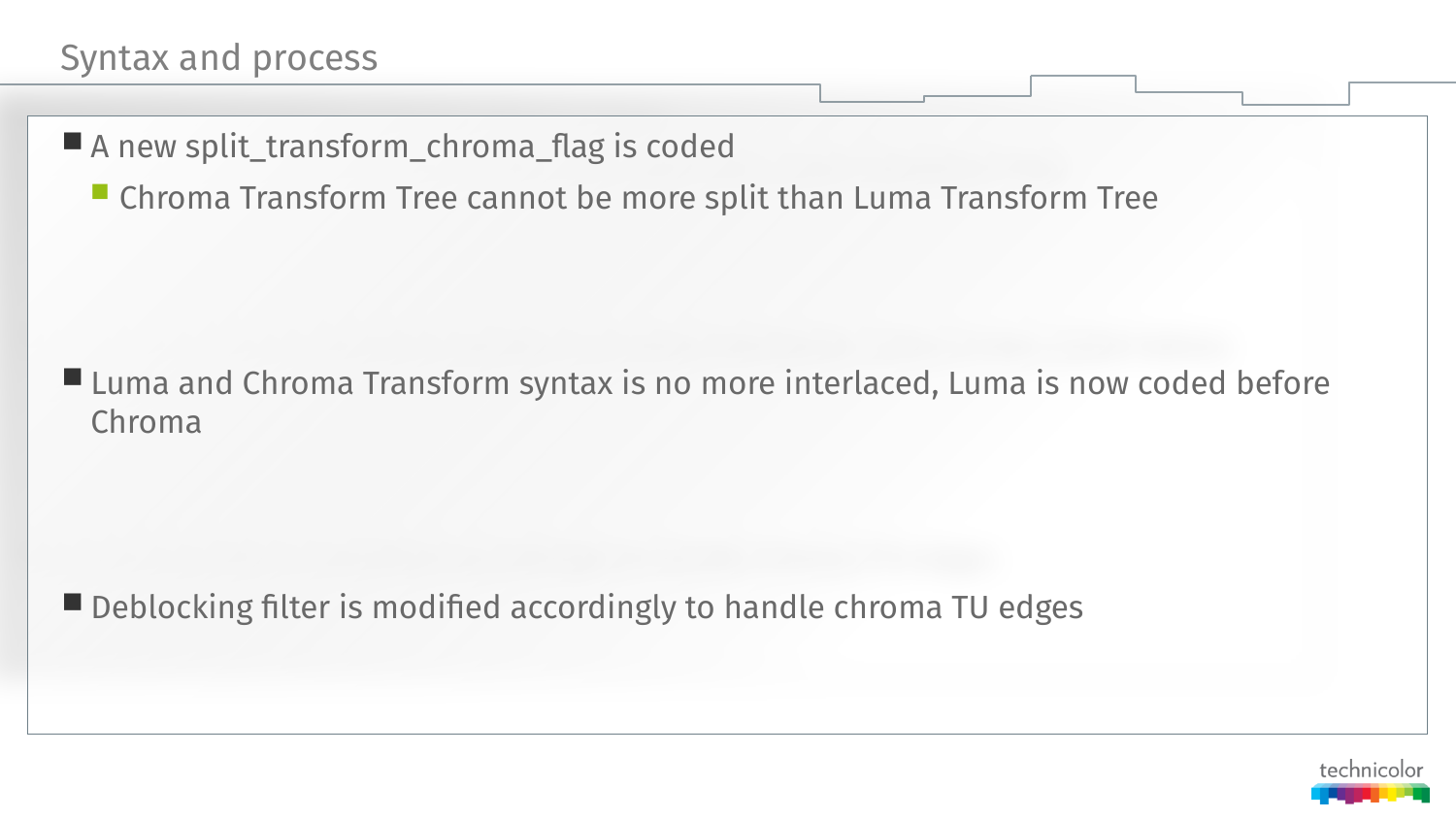

# Syntax and process

A new split_transform_chroma_flag is coded
Chroma Transform Tree cannot be more split than Luma Transform Tree

Luma and Chroma Transform syntax is no more interlaced, Luma is now coded before Chroma

Deblocking filter is modified accordingly to handle chroma TU edges